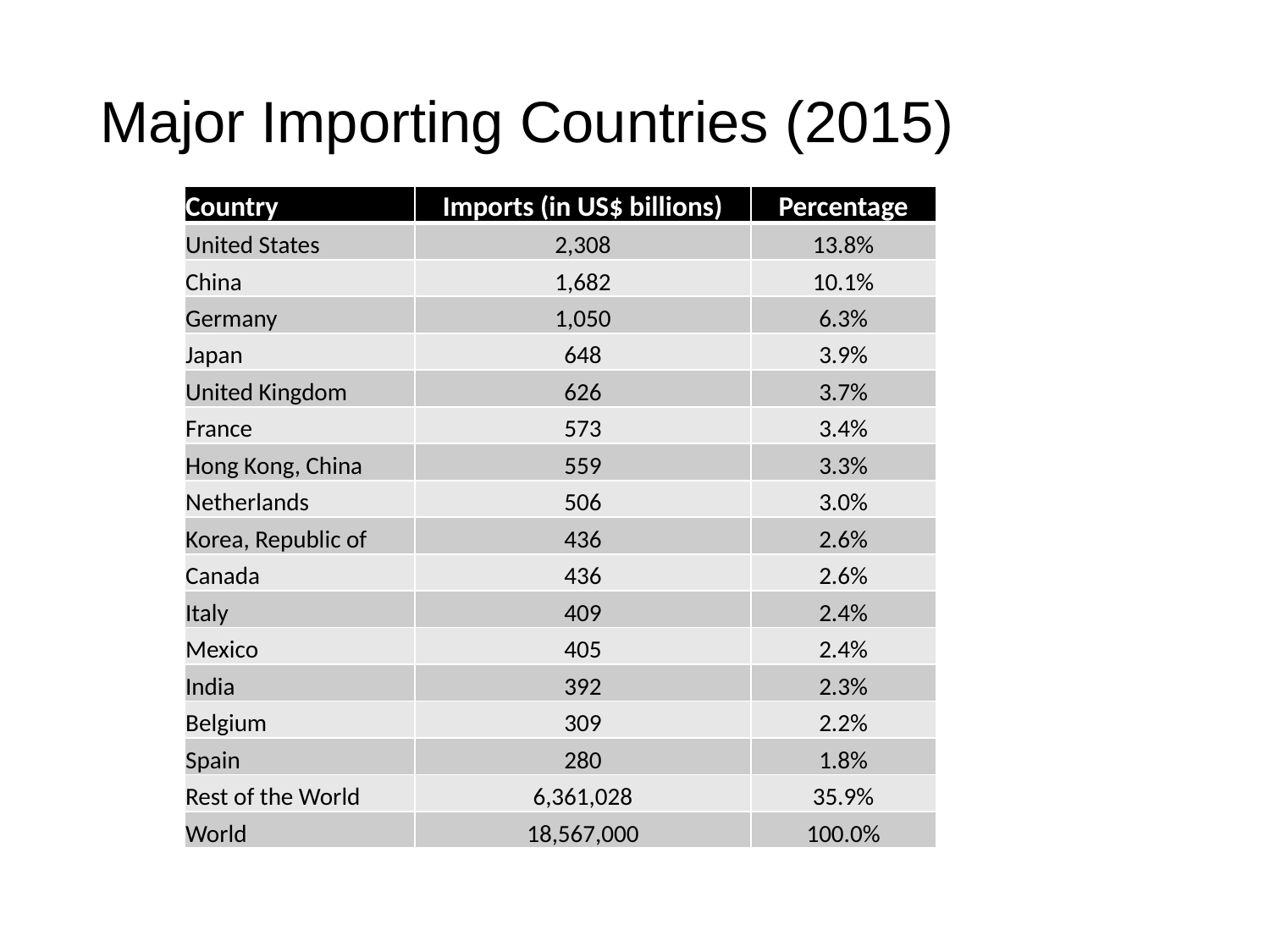

# Major Importing Countries (2015)
| Country | Imports (in US$ billions) | Percentage |
| --- | --- | --- |
| United States | 2,308 | 13.8% |
| China | 1,682 | 10.1% |
| Germany | 1,050 | 6.3% |
| Japan | 648 | 3.9% |
| United Kingdom | 626 | 3.7% |
| France | 573 | 3.4% |
| Hong Kong, China | 559 | 3.3% |
| Netherlands | 506 | 3.0% |
| Korea, Republic of | 436 | 2.6% |
| Canada | 436 | 2.6% |
| Italy | 409 | 2.4% |
| Mexico | 405 | 2.4% |
| India | 392 | 2.3% |
| Belgium | 309 | 2.2% |
| Spain | 280 | 1.8% |
| Rest of the World | 6,361,028 | 35.9% |
| World | 18,567,000 | 100.0% |